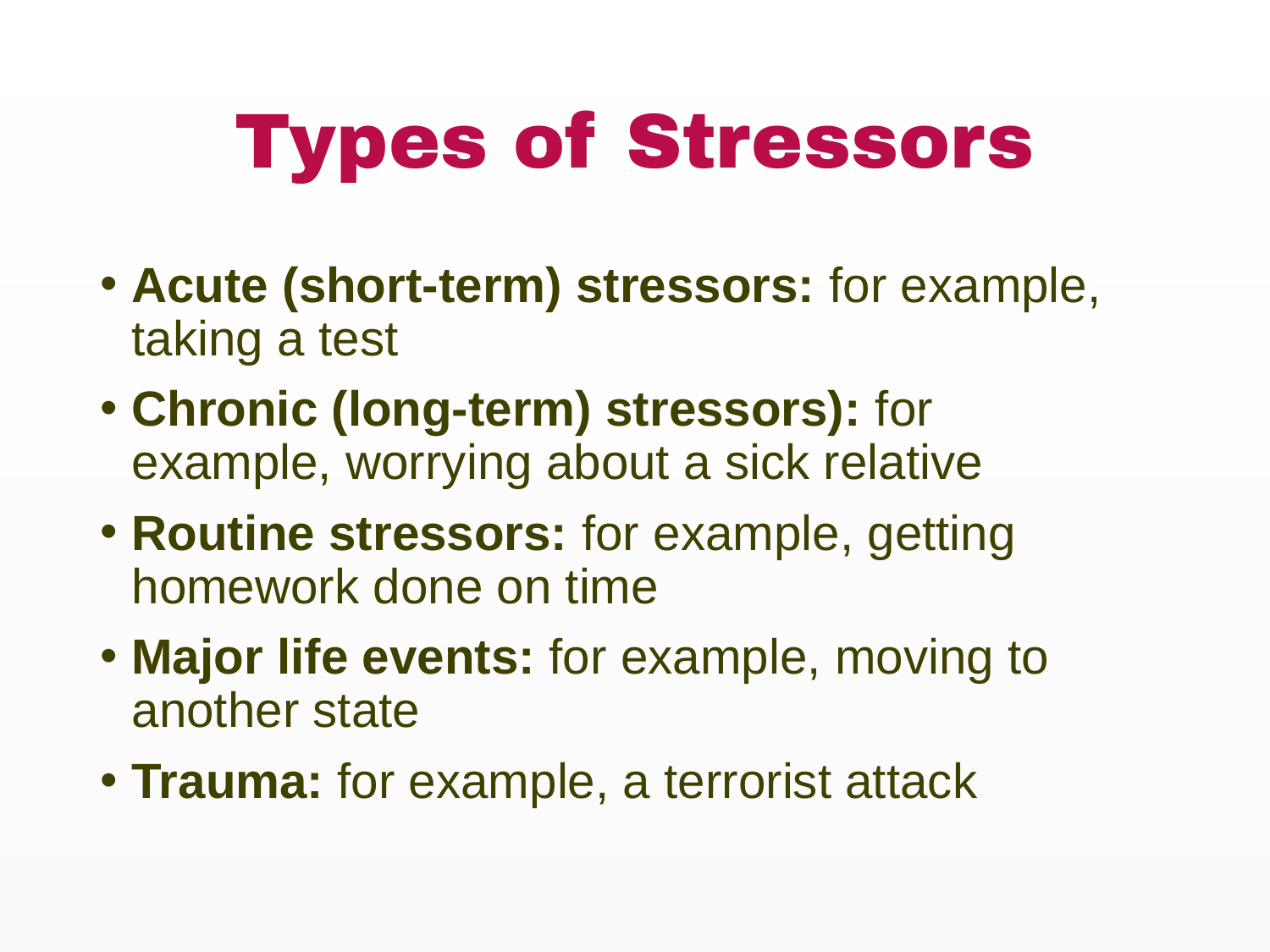

# Types of Stressors
Acute (short-term) stressors: for example, taking a test
Chronic (long-term) stressors): for example, worrying about a sick relative
Routine stressors: for example, getting homework done on time
Major life events: for example, moving to another state
Trauma: for example, a terrorist attack